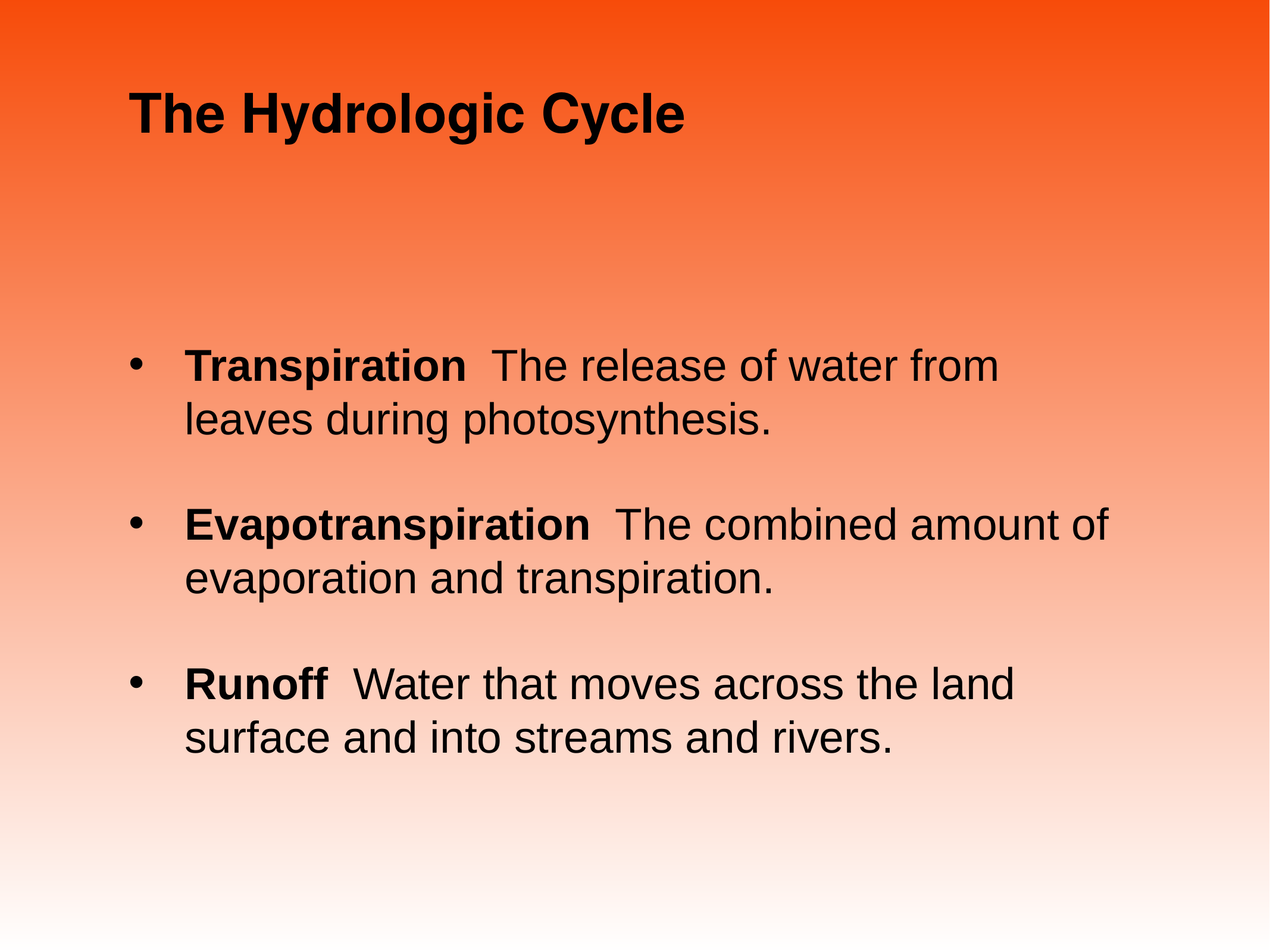

# The Hydrologic Cycle
Transpiration  The release of water from leaves during photosynthesis.
Evapotranspiration  The combined amount of evaporation and transpiration.
Runoff  Water that moves across the land surface and into streams and rivers.